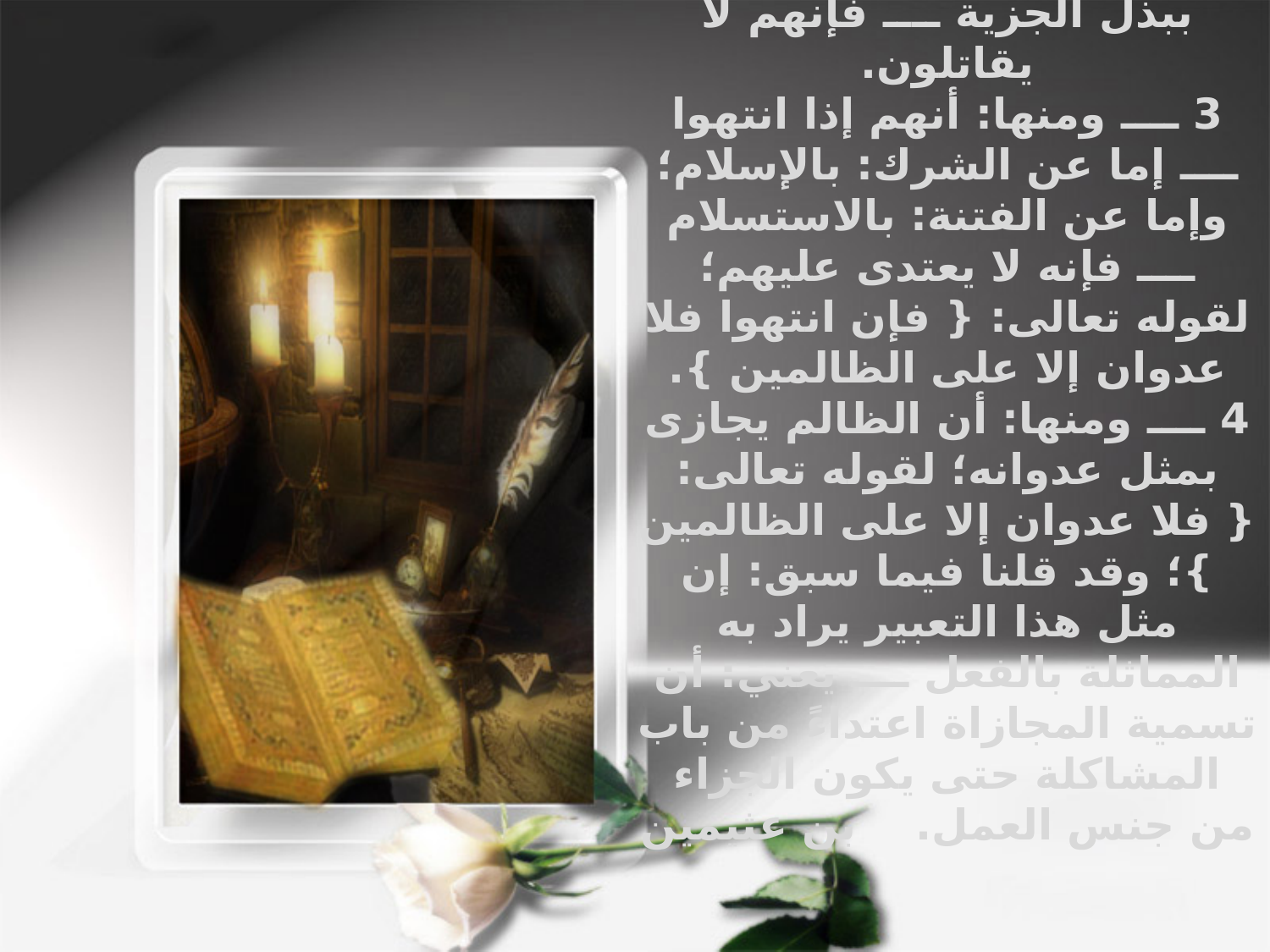

2 ــــ ومنها: أنه إذا زالت الفتنة، وقيام أهلها ضد الدعوة الإسلامية ــــ وذلك ببذل الجزية ــــ فإنهم لا يقاتلون.
3 ــــ ومنها: أنهم إذا انتهوا ــــ إما عن الشرك: بالإسلام؛ وإما عن الفتنة: بالاستسلام ــــ فإنه لا يعتدى عليهم؛ لقوله تعالى: { فإن انتهوا فلا عدوان إلا على الظالمين }.
4 ــــ ومنها: أن الظالم يجازى بمثل عدوانه؛ لقوله تعالى: { فلا عدوان إلا على الظالمين }؛ وقد قلنا فيما سبق: إن مثل هذا التعبير يراد به المماثلة بالفعل ــــ يعني: أن تسمية المجازاة اعتداءً من باب المشاكلة حتى يكون الجزاء من جنس العمل.    بن عثيمين